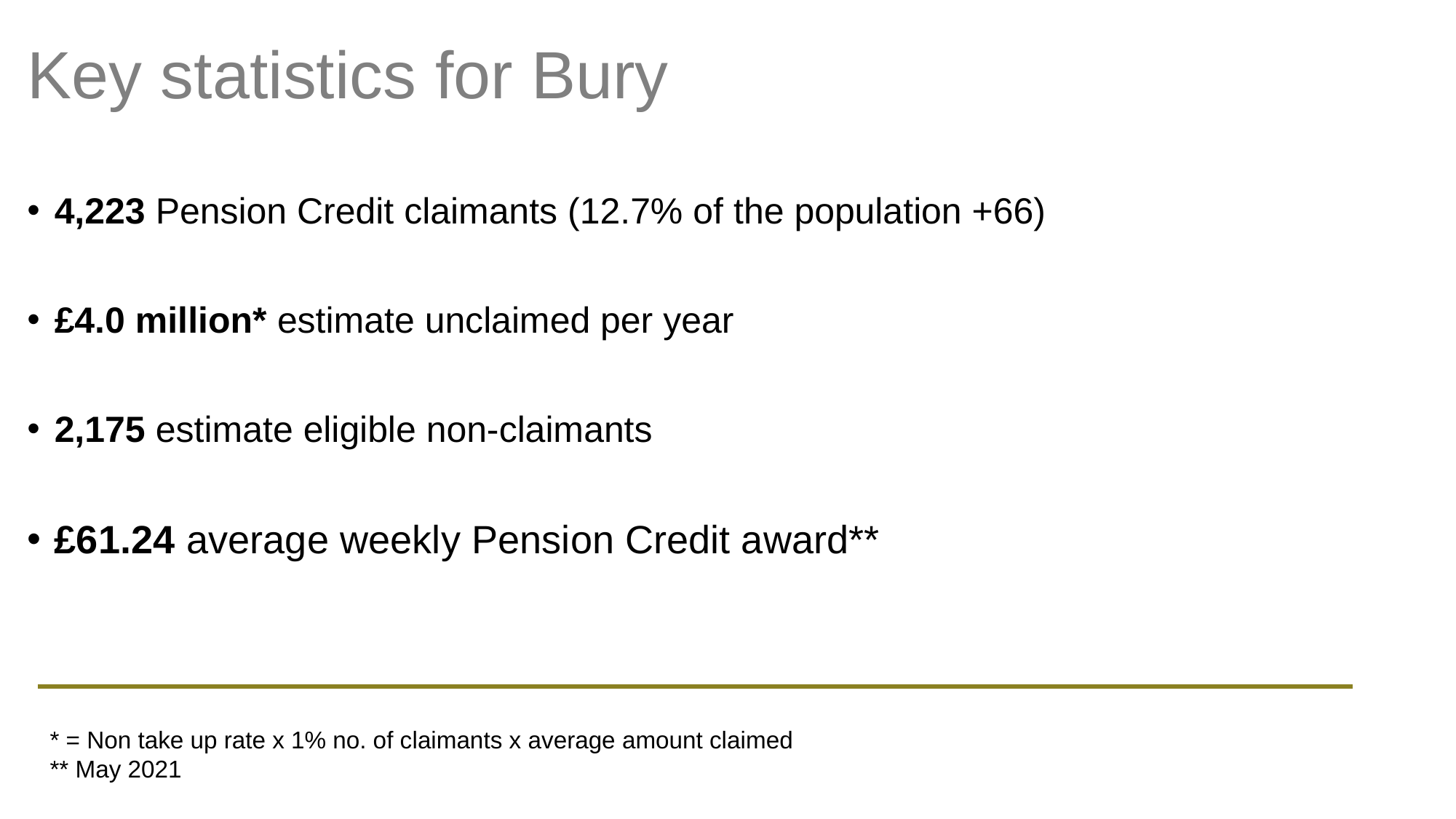

# Key statistics for Bury

4,223 Pension Credit claimants (12.7% of the population +66)

£4.0 million* estimate unclaimed per year

2,175 estimate eligible non-claimants

£61.24 average weekly Pension Credit award**

* = Non take up rate x 1% no. of claimants x average amount claimed
** May 2021